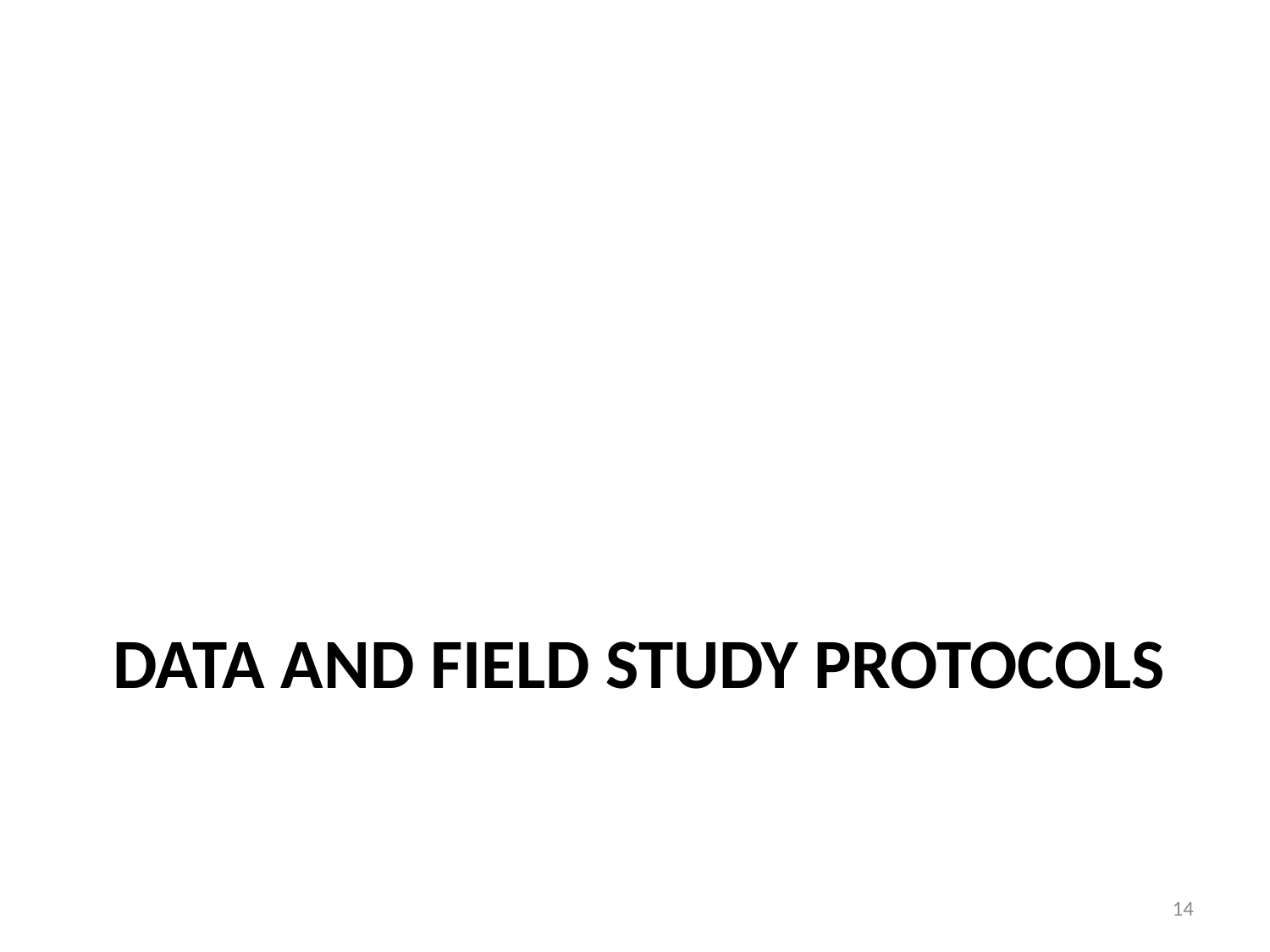

# Data and field study protocols
14